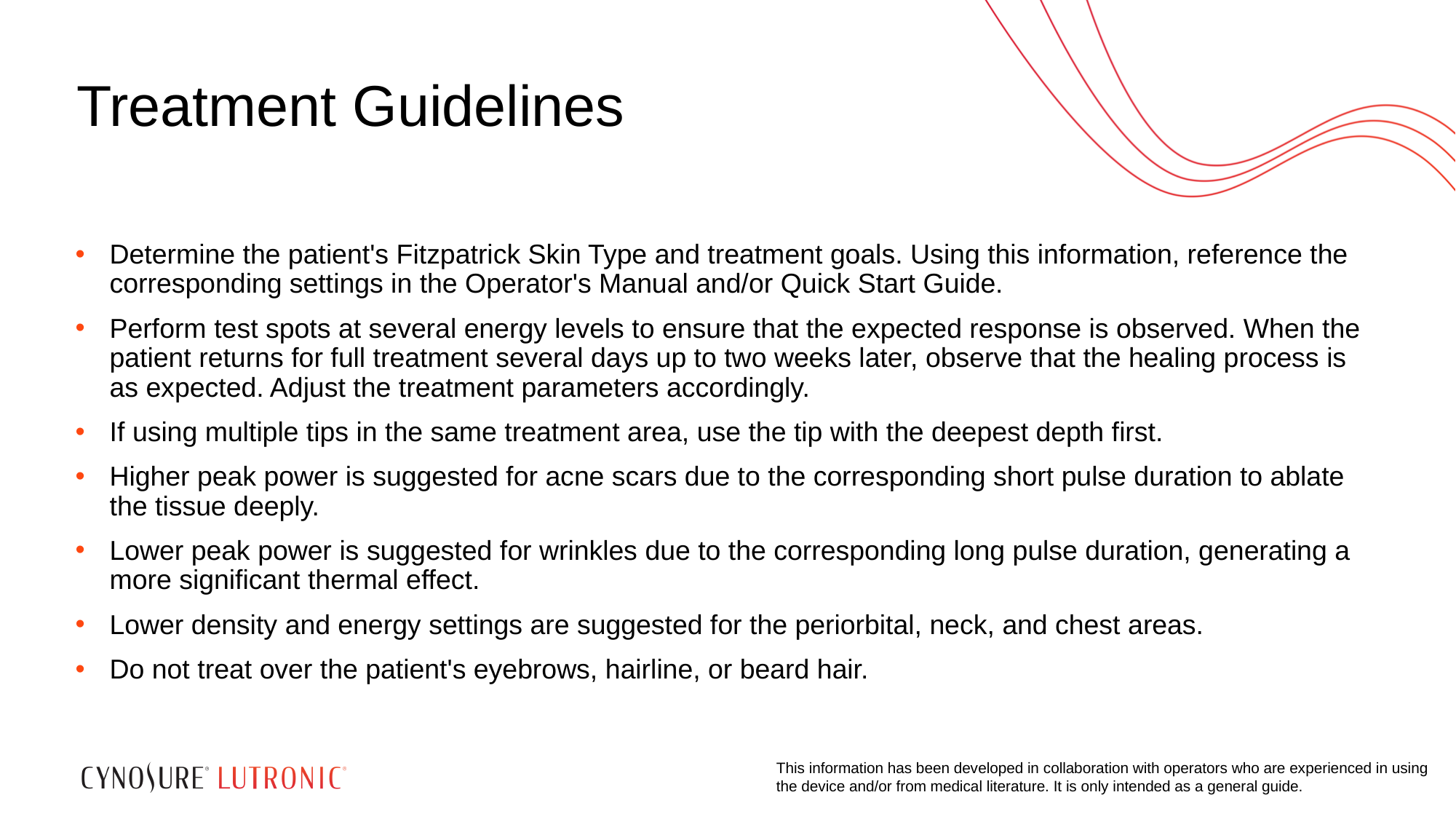

# Treatment Guidelines
Determine the patient's Fitzpatrick Skin Type and treatment goals. Using this information, reference the corresponding settings in the Operator's Manual and/or Quick Start Guide.
Perform test spots at several energy levels to ensure that the expected response is observed. When the patient returns for full treatment several days up to two weeks later, observe that the healing process is as expected. Adjust the treatment parameters accordingly.
If using multiple tips in the same treatment area, use the tip with the deepest depth first.
Higher peak power is suggested for acne scars due to the corresponding short pulse duration to ablate the tissue deeply.
Lower peak power is suggested for wrinkles due to the corresponding long pulse duration, generating a more significant thermal effect.
Lower density and energy settings are suggested for the periorbital, neck, and chest areas.
Do not treat over the patient's eyebrows, hairline, or beard hair.

This information has been developed in collaboration with operators who are experienced in using the device and/or from medical literature. It is only intended as a general guide.